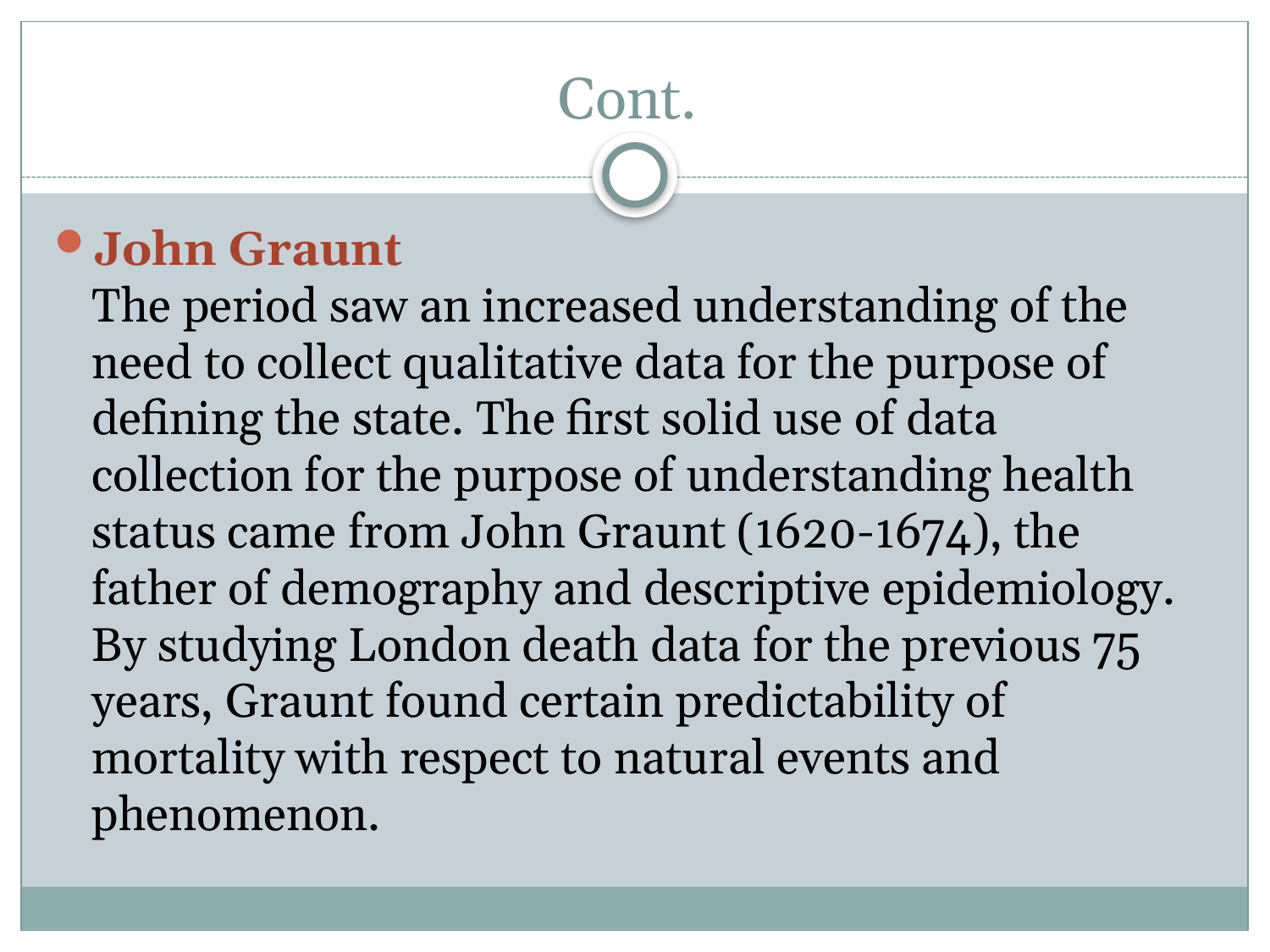

# Cont.
John Graunt
The period saw an increased understanding of the need to collect qualitative data for the purpose of defining the state. The first solid use of data collection for the purpose of understanding health status came from John Graunt (1620-1674), the father of demography and descriptive epidemiology. By studying London death data for the previous 75 years, Graunt found certain predictability of mortality with respect to natural events and phenomenon.